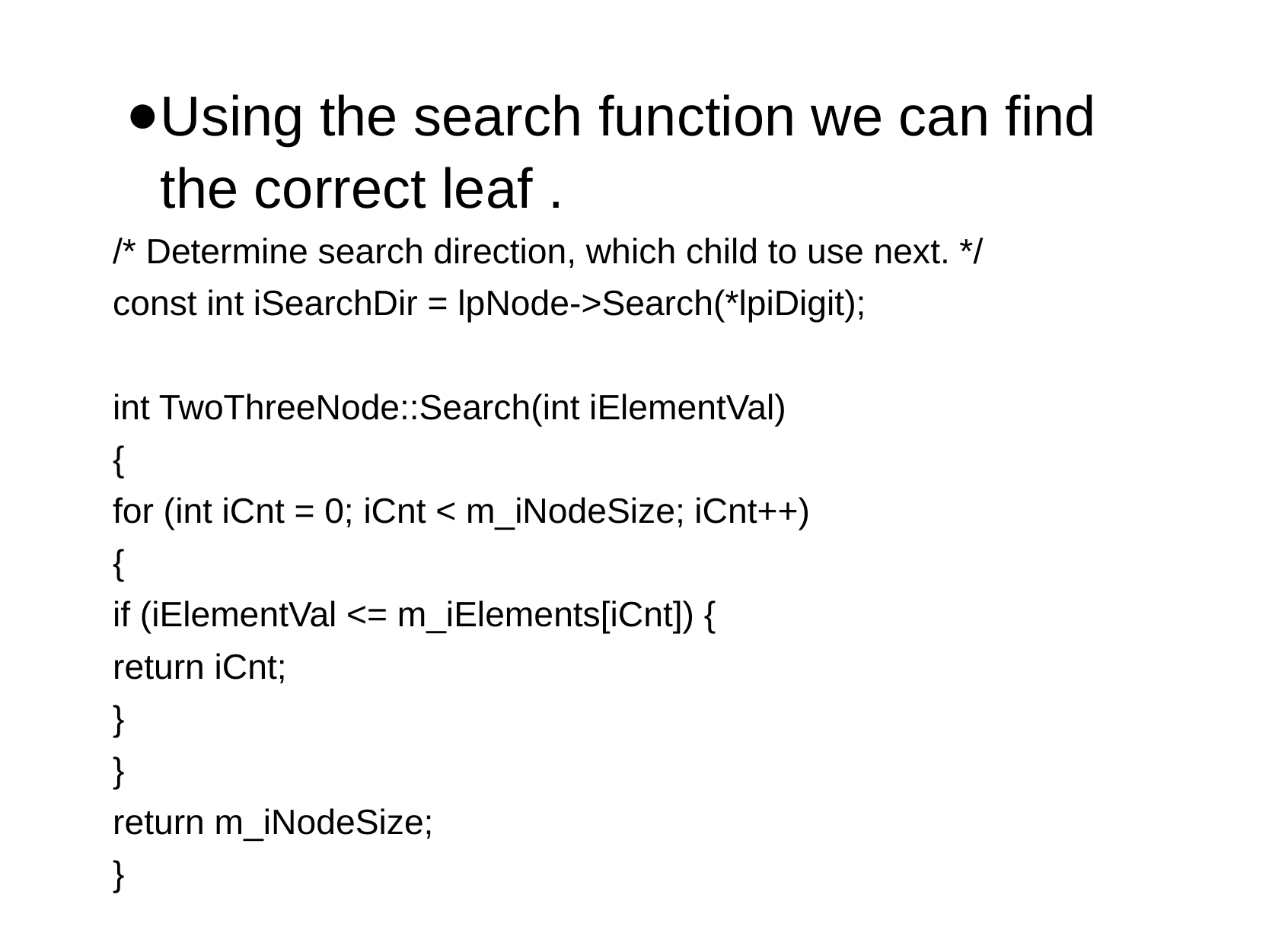

Using the search function we can find the correct leaf .
/* Determine search direction, which child to use next. */
const int iSearchDir = lpNode->Search(*lpiDigit);

int TwoThreeNode::Search(int iElementVal)
{
for (int iCnt = 0; iCnt < m_iNodeSize; iCnt++)
{
if (iElementVal <= m_iElements[iCnt]) {
return iCnt;
}
}
return m_iNodeSize;
}